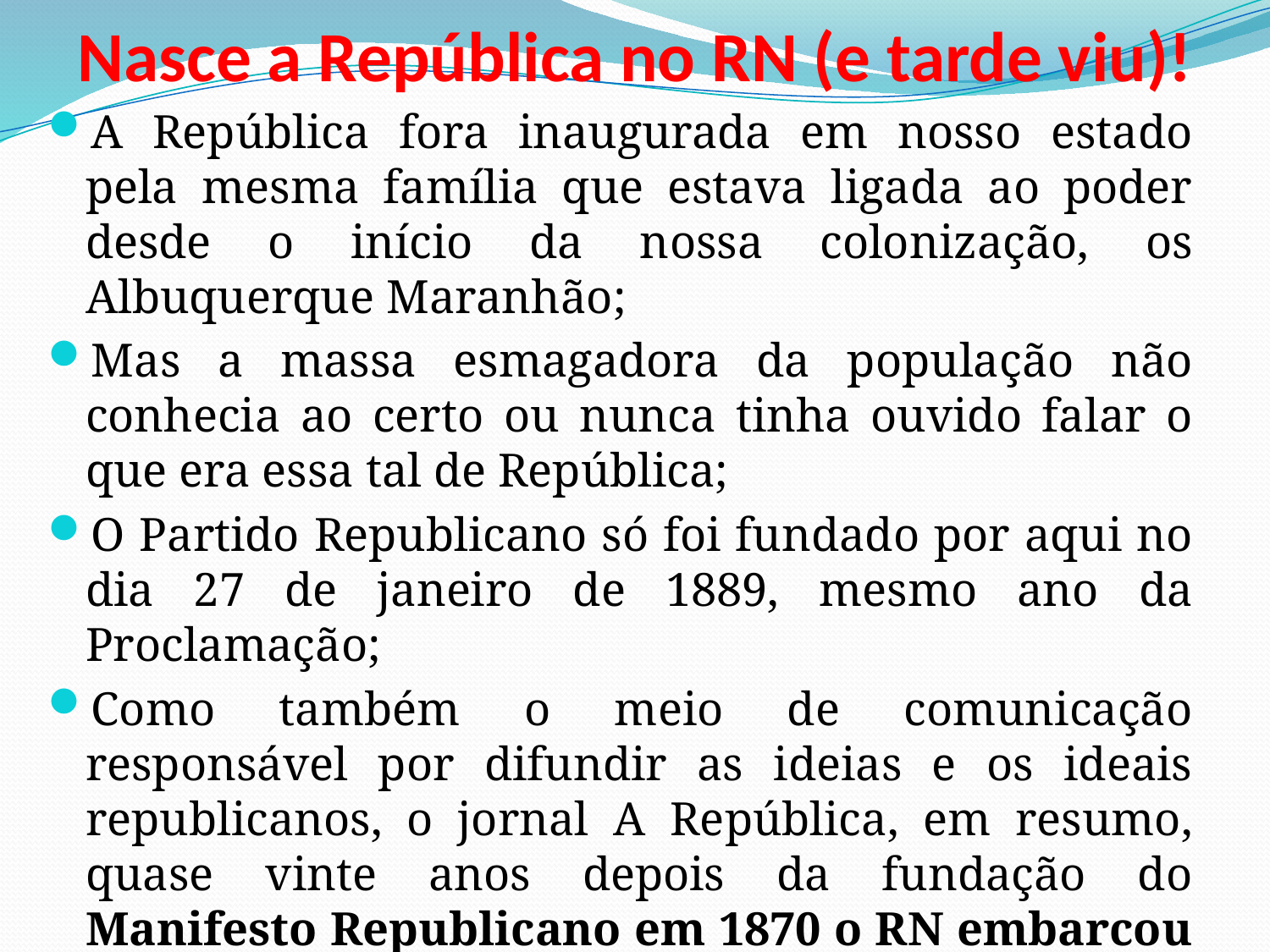

# Nasce a República no RN (e tarde viu)!
A República fora inaugurada em nosso estado pela mesma família que estava ligada ao poder desde o início da nossa colonização, os Albuquerque Maranhão;
Mas a massa esmagadora da população não conhecia ao certo ou nunca tinha ouvido falar o que era essa tal de República;
O Partido Republicano só foi fundado por aqui no dia 27 de janeiro de 1889, mesmo ano da Proclamação;
Como também o meio de comunicação responsável por difundir as ideias e os ideais republicanos, o jornal A República, em resumo, quase vinte anos depois da fundação do Manifesto Republicano em 1870 o RN embarcou na idéia.